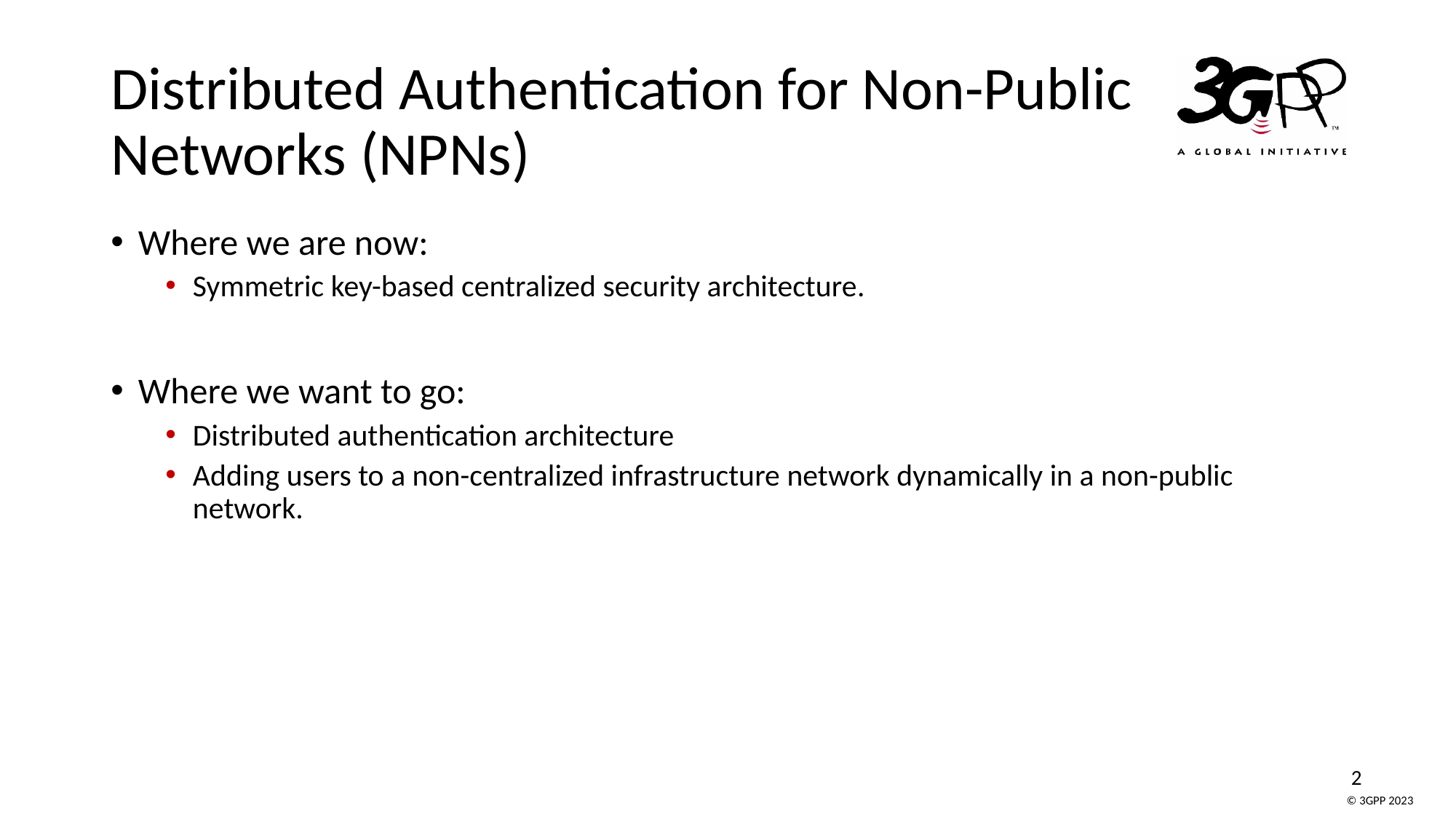

# Distributed Authentication for Non-Public Networks (NPNs)
Where we are now:
Symmetric key-based centralized security architecture.

Where we want to go:
Distributed authentication architecture
Adding users to a non-centralized infrastructure network dynamically in a non-public network.